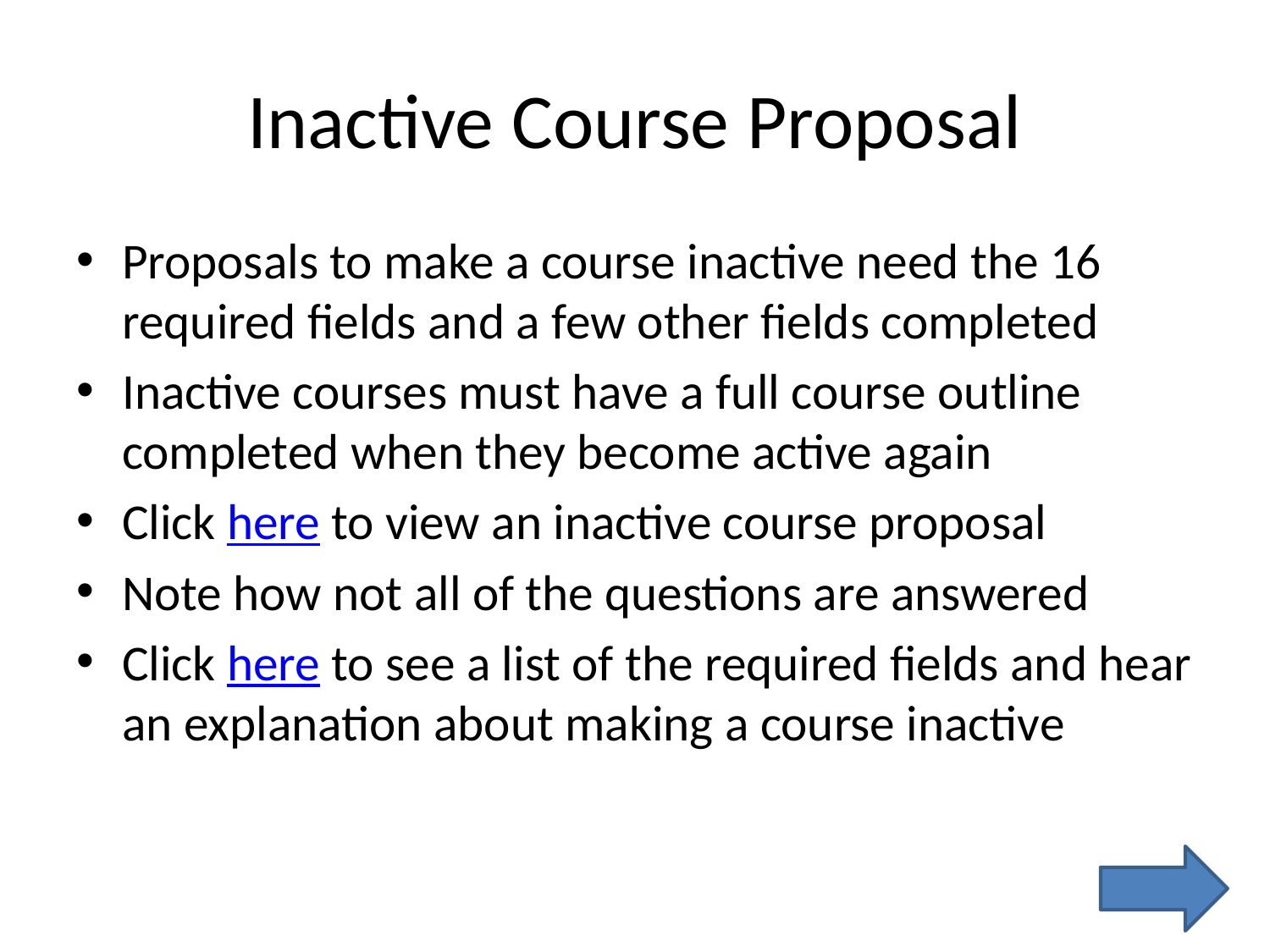

# Inactive Course Proposal
Proposals to make a course inactive need the 16 required fields and a few other fields completed
Inactive courses must have a full course outline completed when they become active again
Click here to view an inactive course proposal
Note how not all of the questions are answered
Click here to see a list of the required fields and hear an explanation about making a course inactive